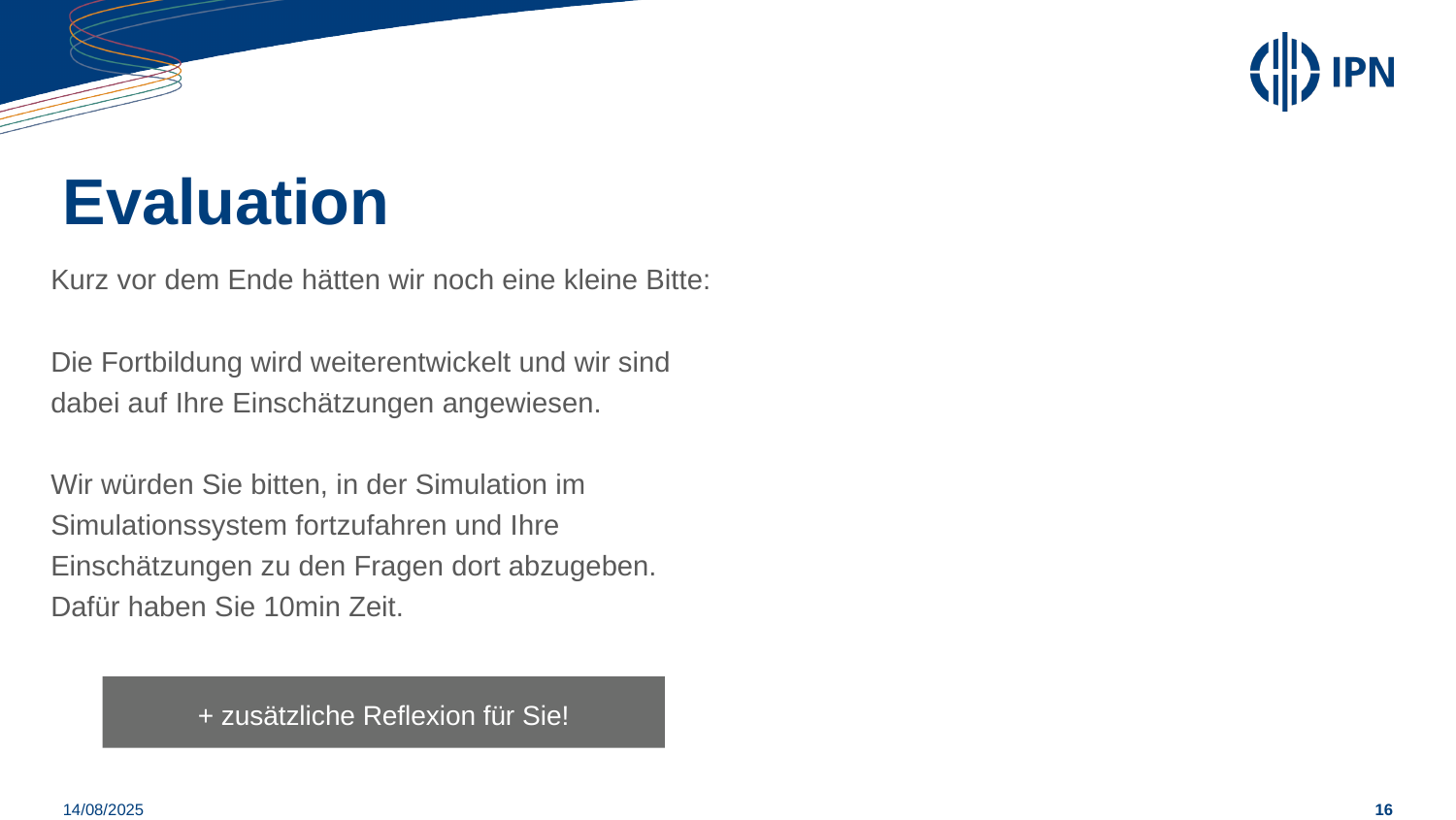

# Evaluation
Kurz vor dem Ende hätten wir noch eine kleine Bitte:

Die Fortbildung wird weiterentwickelt und wir sind dabei auf Ihre Einschätzungen angewiesen.

Wir würden Sie bitten, in der Simulation im Simulationssystem fortzufahren und Ihre Einschätzungen zu den Fragen dort abzugeben.
Dafür haben Sie 10min Zeit.

+ zusätzliche Reflexion für Sie!
14/08/2025

16